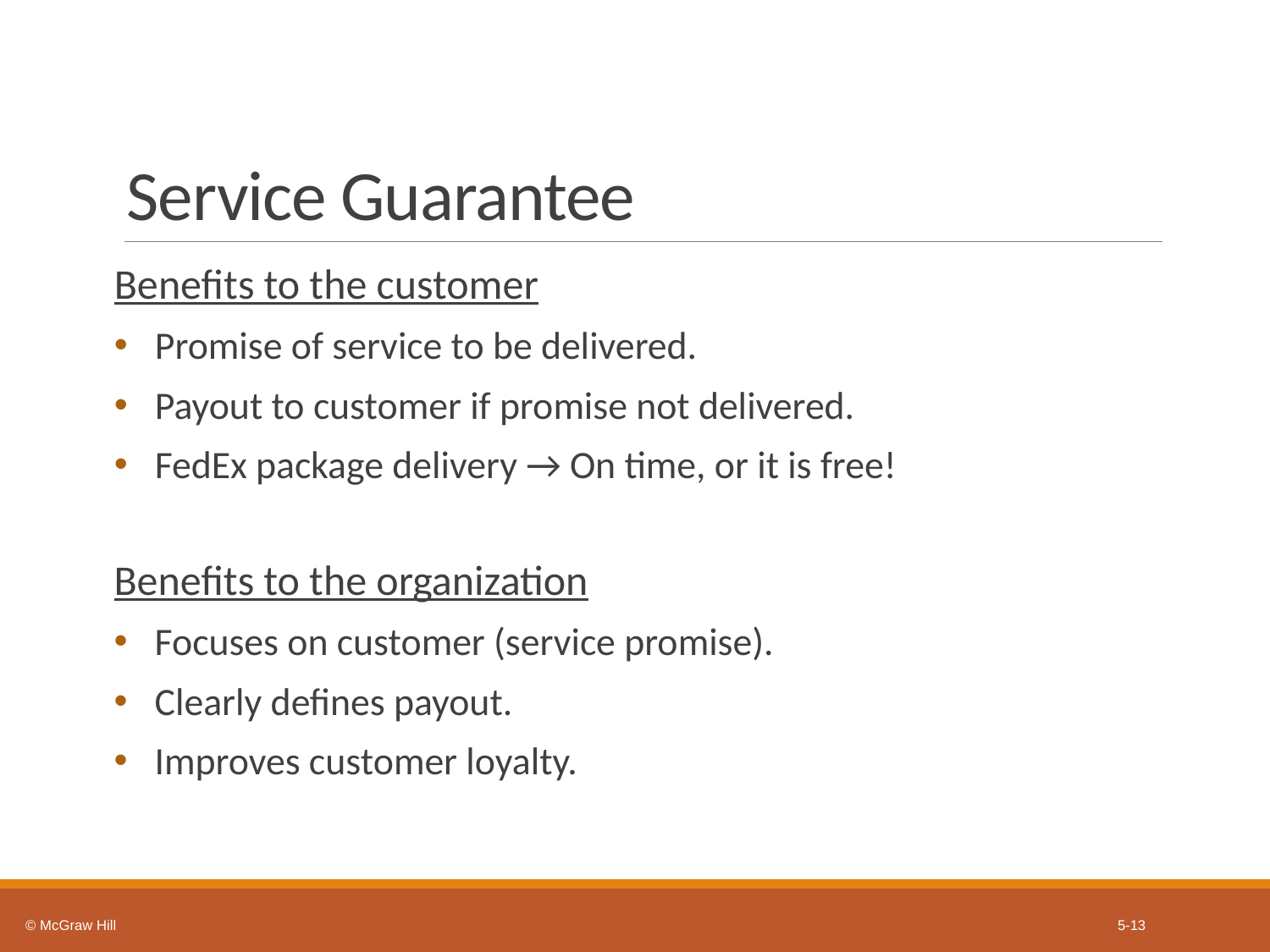

# Service Guarantee
Benefits to the customer
Promise of service to be delivered.
Payout to customer if promise not delivered.
FedEx package delivery → On time, or it is free!
Benefits to the organization
Focuses on customer (service promise).
Clearly defines payout.
Improves customer loyalty.